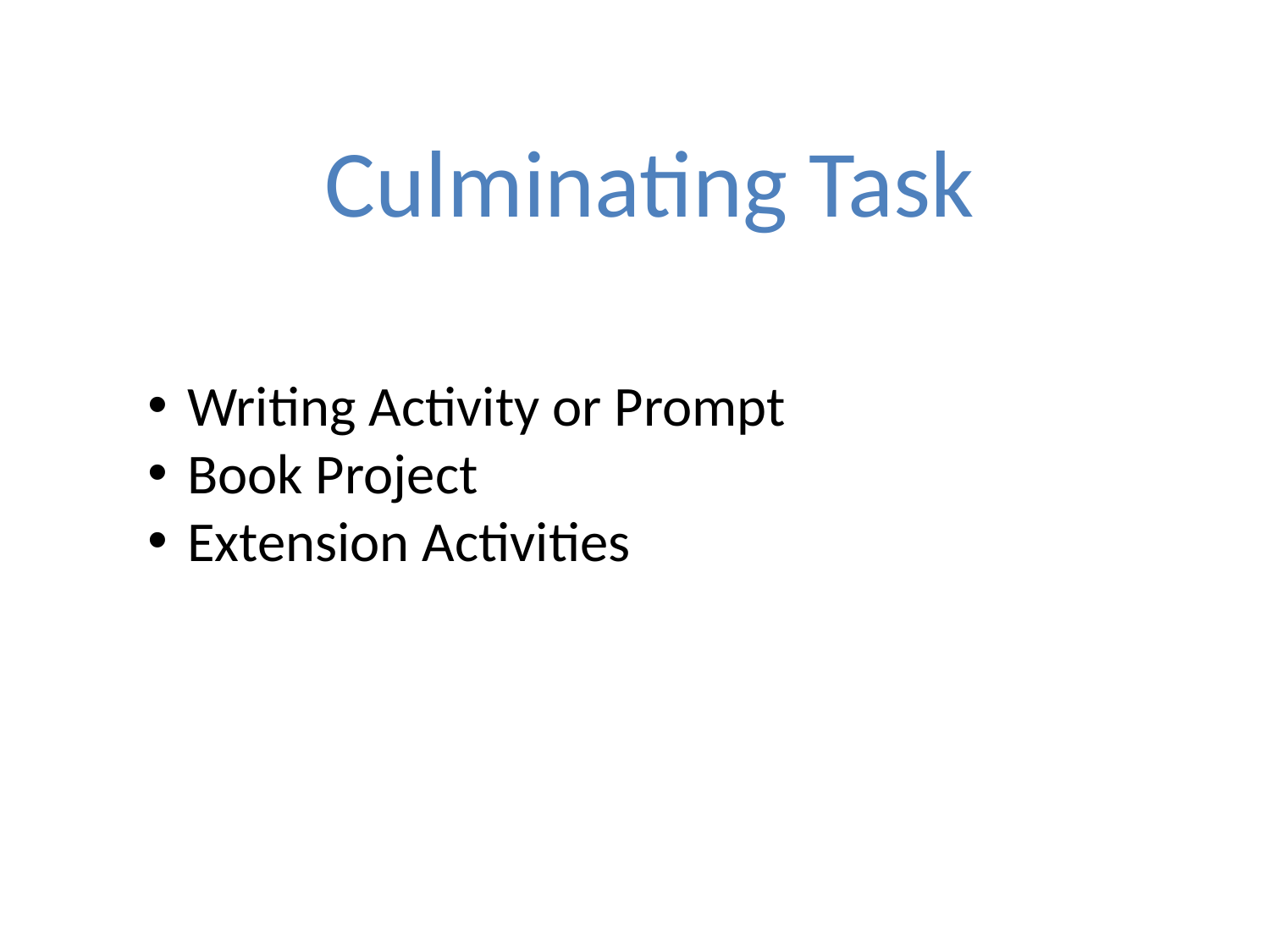

Culminating Task
Writing Activity or Prompt
Book Project
Extension Activities